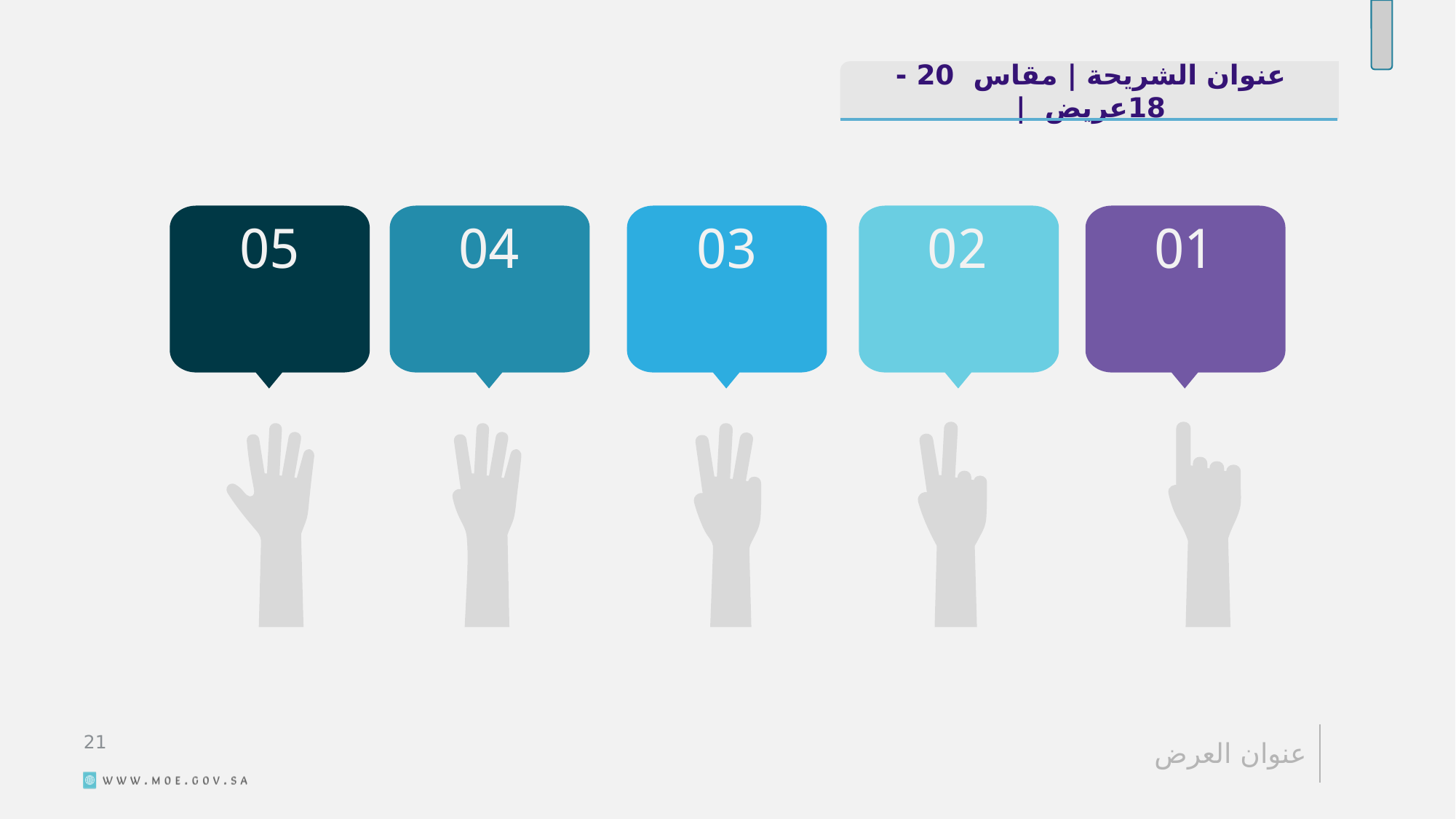

عنوان الشريحة | مقاس  20 - 18عريض  |

05
04
03
02
01

21
عنوان العرض